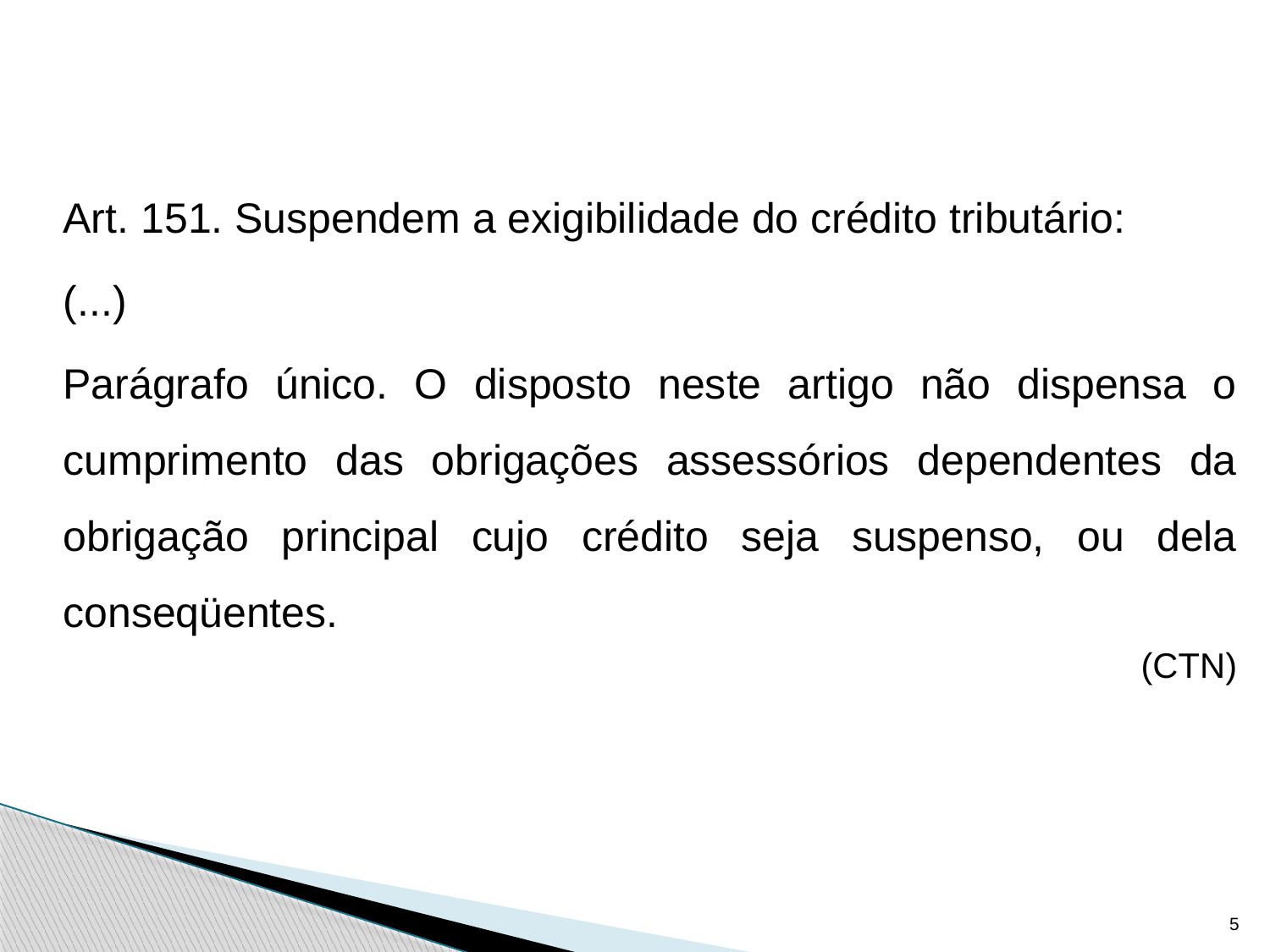

Art. 151. Suspendem a exigibilidade do crédito tributário:
	(...)
	Parágrafo único. O disposto neste artigo não dispensa o cumprimento das obrigações assessórios dependentes da obrigação principal cujo crédito seja suspenso, ou dela conseqüentes.
(CTN)

5